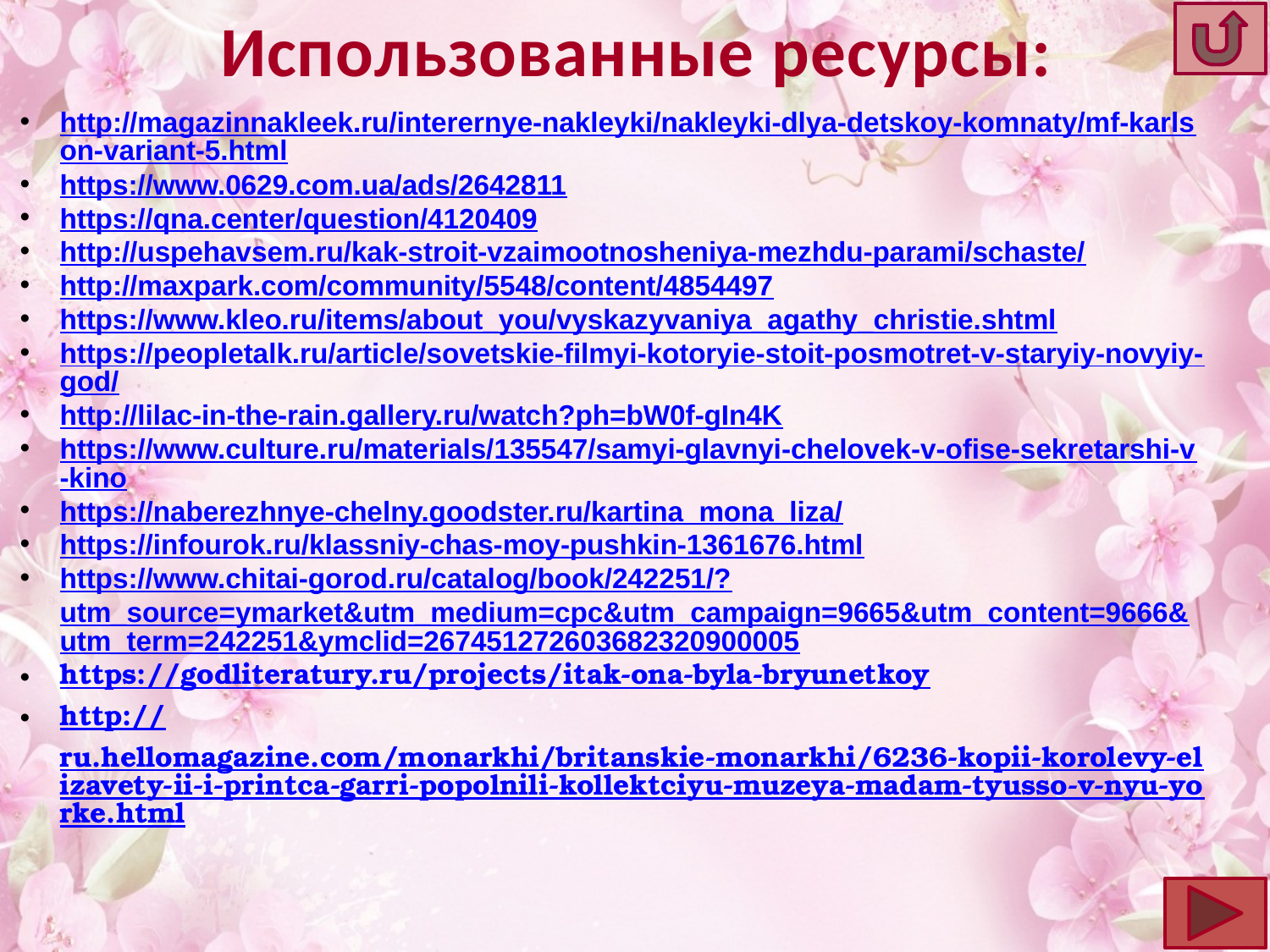

Использованные ресурсы:

http://magazinnakleek.ru/interernye-nakleyki/nakleyki-dlya-detskoy-komnaty/mf-karlson-variant-5.html
https://www.0629.com.ua/ads/2642811
https://qna.center/question/4120409
http://uspehavsem.ru/kak-stroit-vzaimootnosheniya-mezhdu-parami/schaste/
http://maxpark.com/community/5548/content/4854497
https://www.kleo.ru/items/about_you/vyskazyvaniya_agathy_christie.shtml
https://peopletalk.ru/article/sovetskie-filmyi-kotoryie-stoit-posmotret-v-staryiy-novyiy-god/
http://lilac-in-the-rain.gallery.ru/watch?ph=bW0f-gIn4K
https://www.culture.ru/materials/135547/samyi-glavnyi-chelovek-v-ofise-sekretarshi-v-kino
https://naberezhnye-chelny.goodster.ru/kartina_mona_liza/
https://infourok.ru/klassniy-chas-moy-pushkin-1361676.html
https://www.chitai-gorod.ru/catalog/book/242251/?utm_source=ymarket&utm_medium=cpc&utm_campaign=9665&utm_content=9666&utm_term=242251&ymclid=267451272603682320900005
https://godliteratury.ru/projects/itak-ona-byla-bryunetkoy
http://ru.hellomagazine.com/monarkhi/britanskie-monarkhi/6236-kopii-korolevy-elizavety-ii-i-printca-garri-popolnili-kollektciyu-muzeya-madam-tyusso-v-nyu-yorke.html